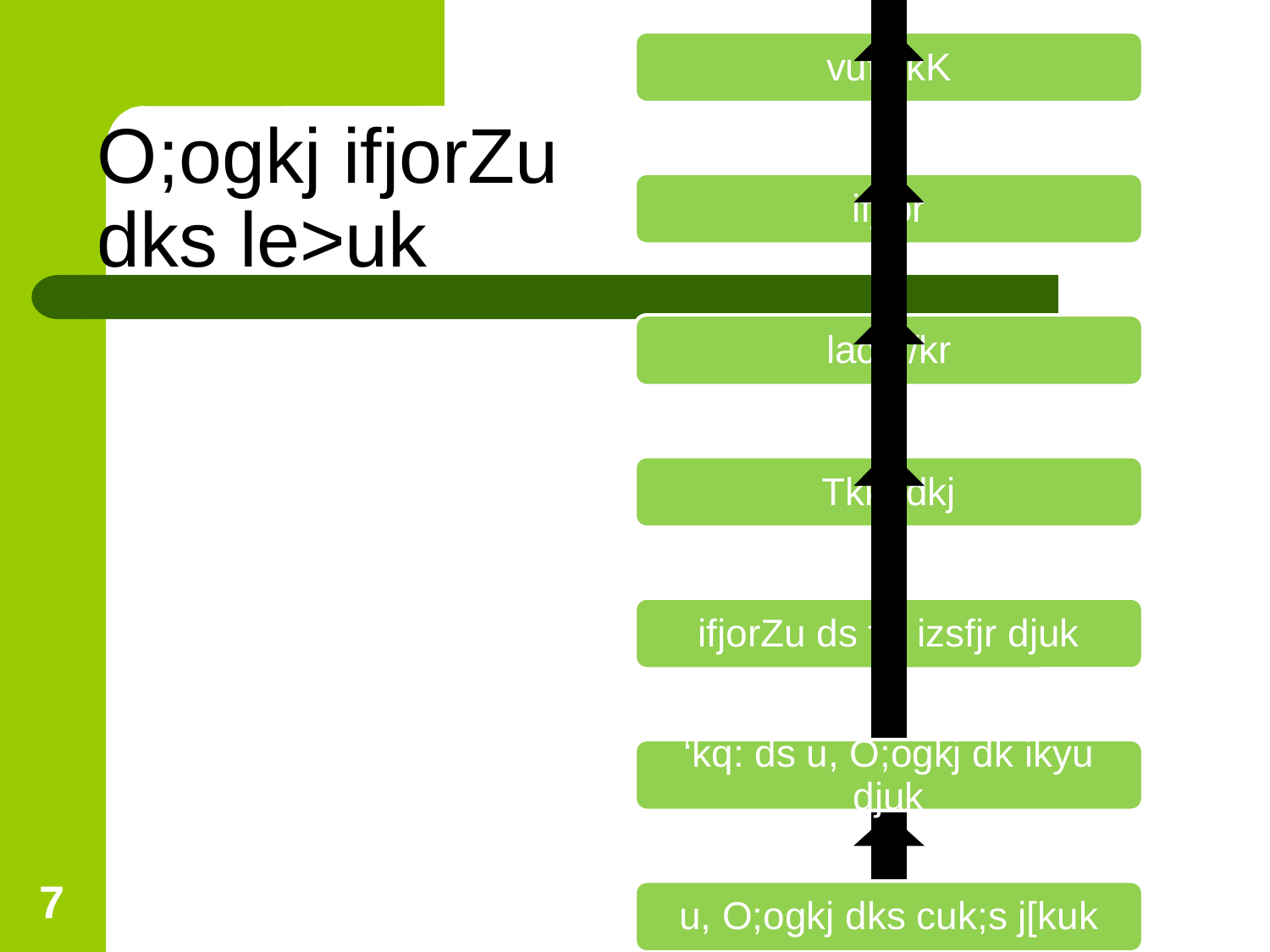

vufHkK
ifjfpr
lacaf/kr
Tkkudkj
ifjorZu ds fy, izsfjr djuk
‘kq: ds u, O;ogkj dk ikyu djuk
# O;ogkj ifjorZu dks le>uk
7
ICTC Team Training